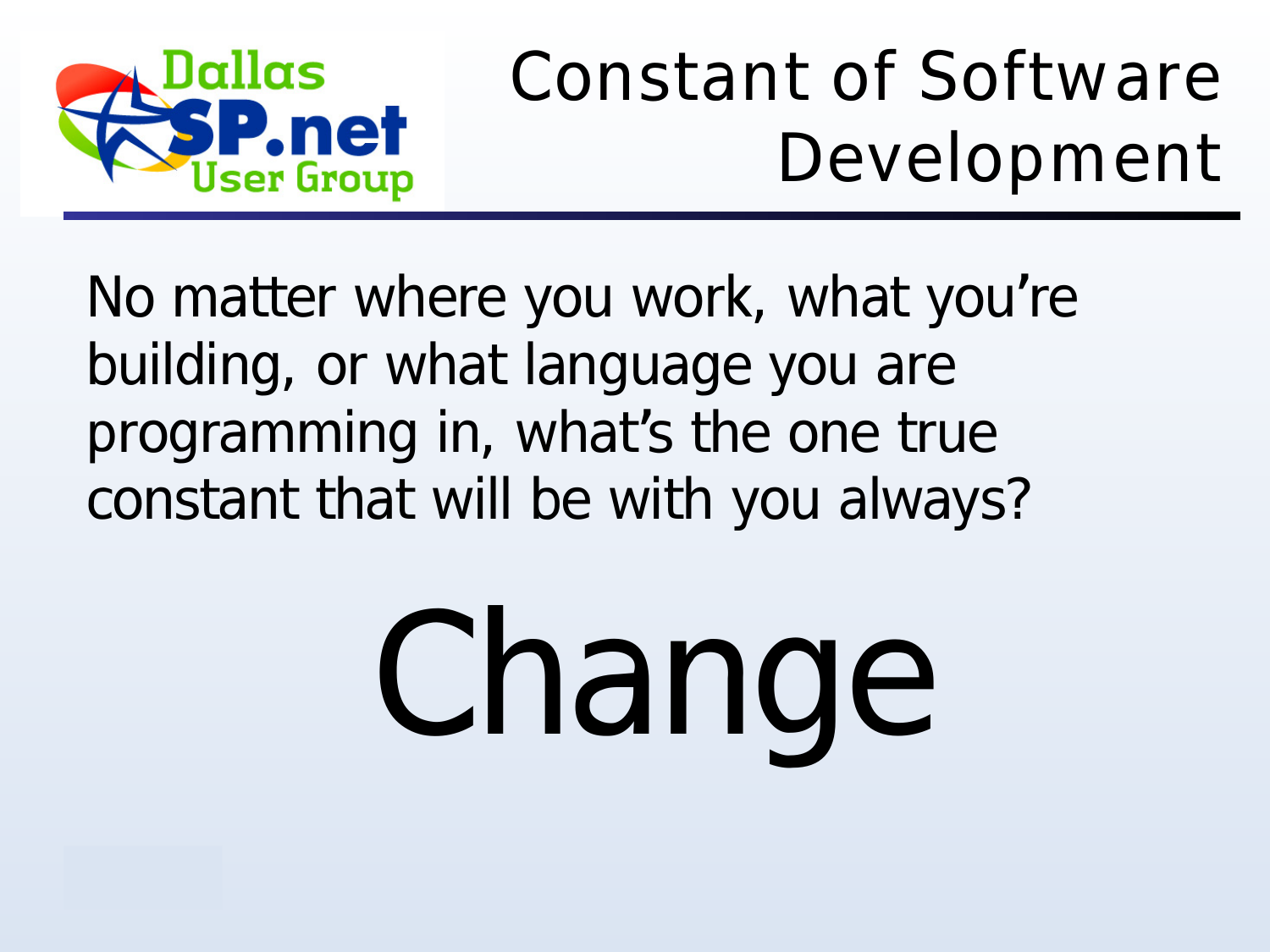

# Constant of Software Development
No matter where you work, what you’re building, or what language you are programming in, what’s the one true constant that will be with you always?
Change